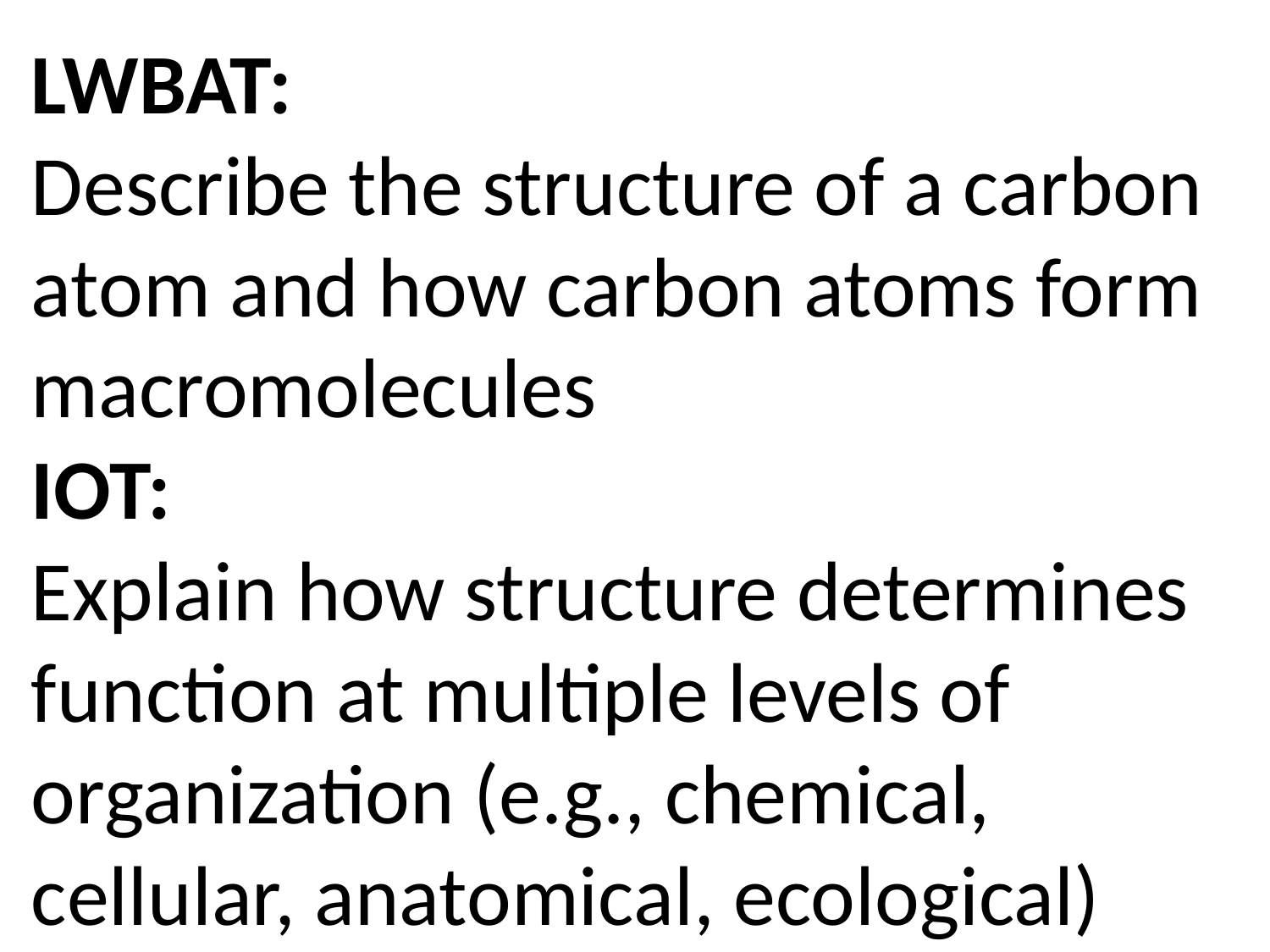

LWBAT:
Describe the structure of a carbon atom and how carbon atoms form macromolecules
IOT:
Explain how structure determines function at multiple levels of organization (e.g., chemical, cellular, anatomical, ecological)